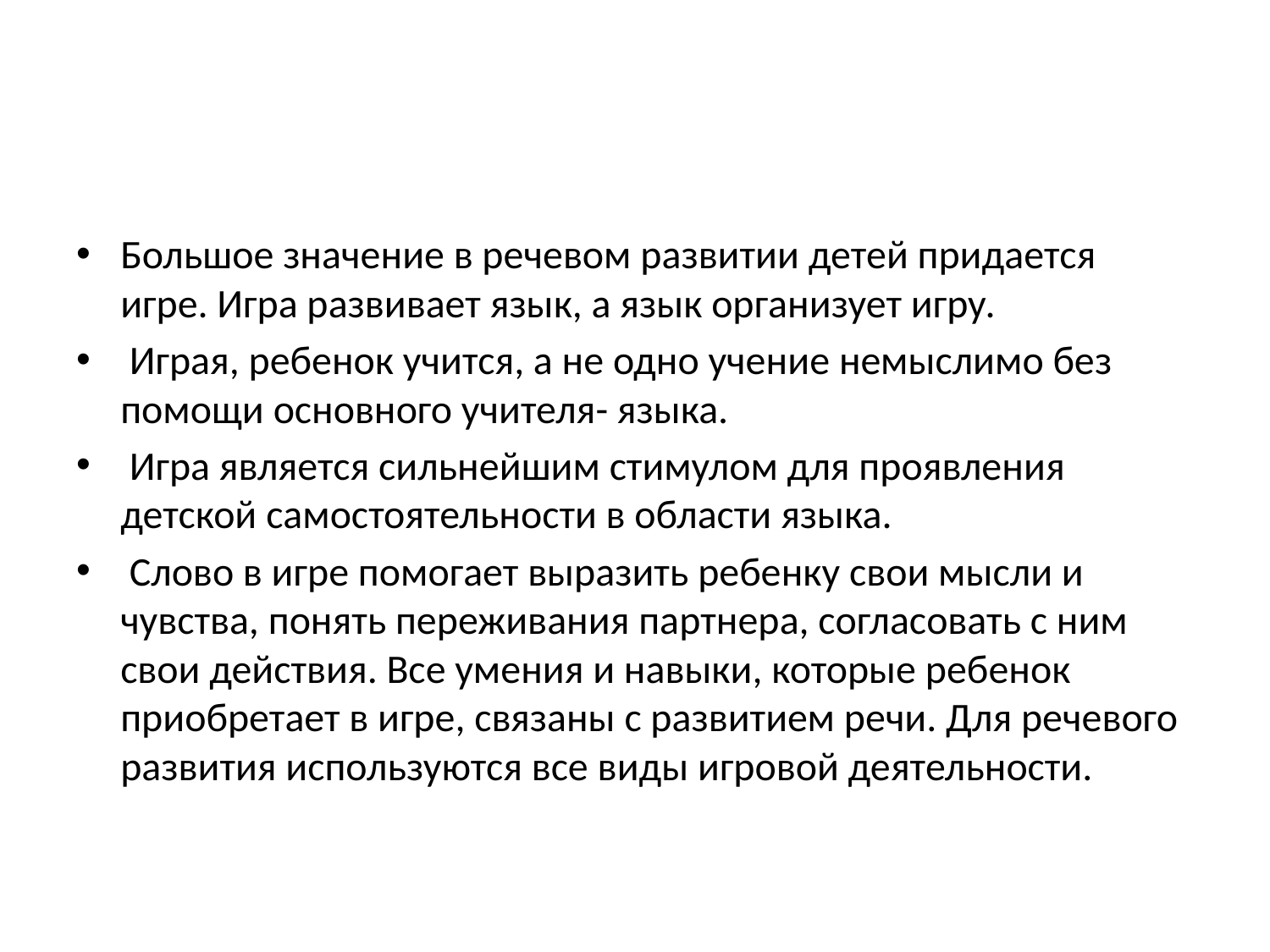

#
Большое значение в речевом развитии детей придается игре. Игра развивает язык, а язык организует игру.
 Играя, ребенок учится, а не одно учение немыслимо без помощи основного учителя- языка.
 Игра является сильнейшим стимулом для проявления детской самостоятельности в области языка.
 Слово в игре помогает выразить ребенку свои мысли и чувства, понять переживания партнера, согласовать с ним свои действия. Все умения и навыки, которые ребенок приобретает в игре, связаны с развитием речи. Для речевого развития используются все виды игровой деятельности.